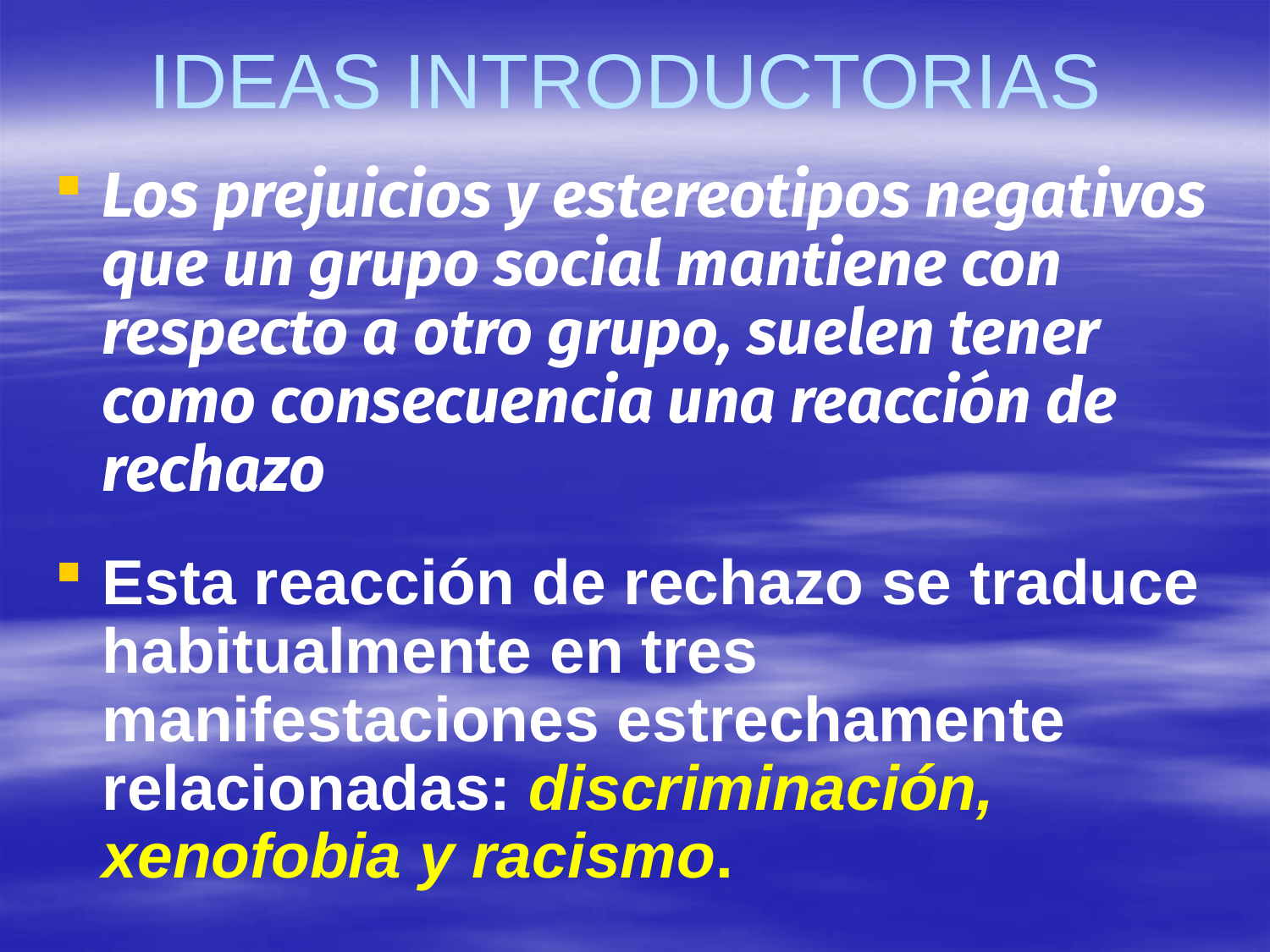

# IDEAS INTRODUCTORIAS
Los prejuicios y estereotipos negativos que un grupo social mantiene con respecto a otro grupo, suelen tener como consecuencia una reacción de rechazo
Esta reacción de rechazo se traduce habitualmente en tres manifestaciones estrechamente relacionadas: discriminación, xenofobia y racismo.